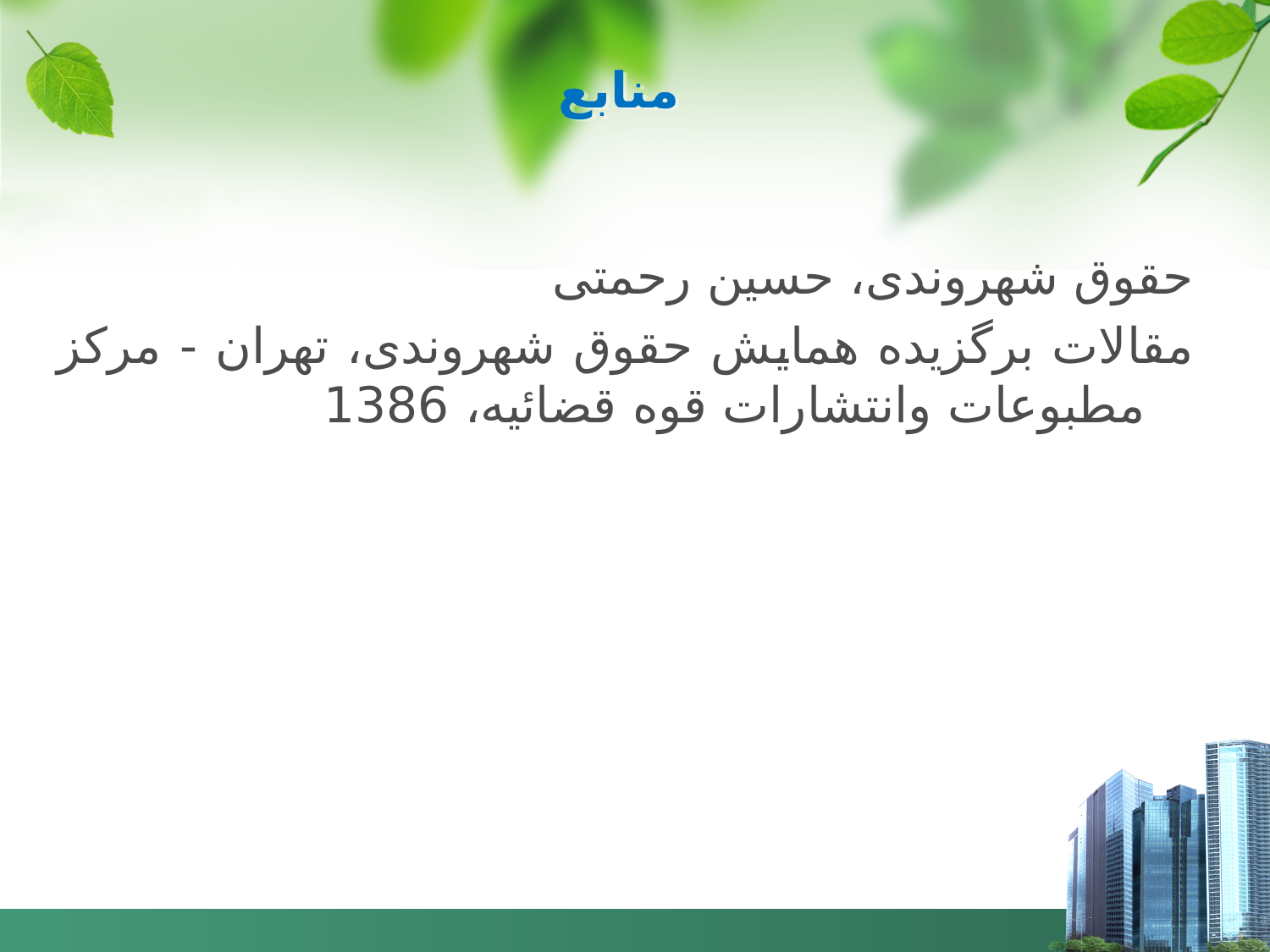

# منابع

حقوق شهروندی، حسین رحمتی
مقالات برگزیده همایش حقوق شهروندی، تهران - مرکز مطبوعات وانتشارات قوه قضائیه، 1386